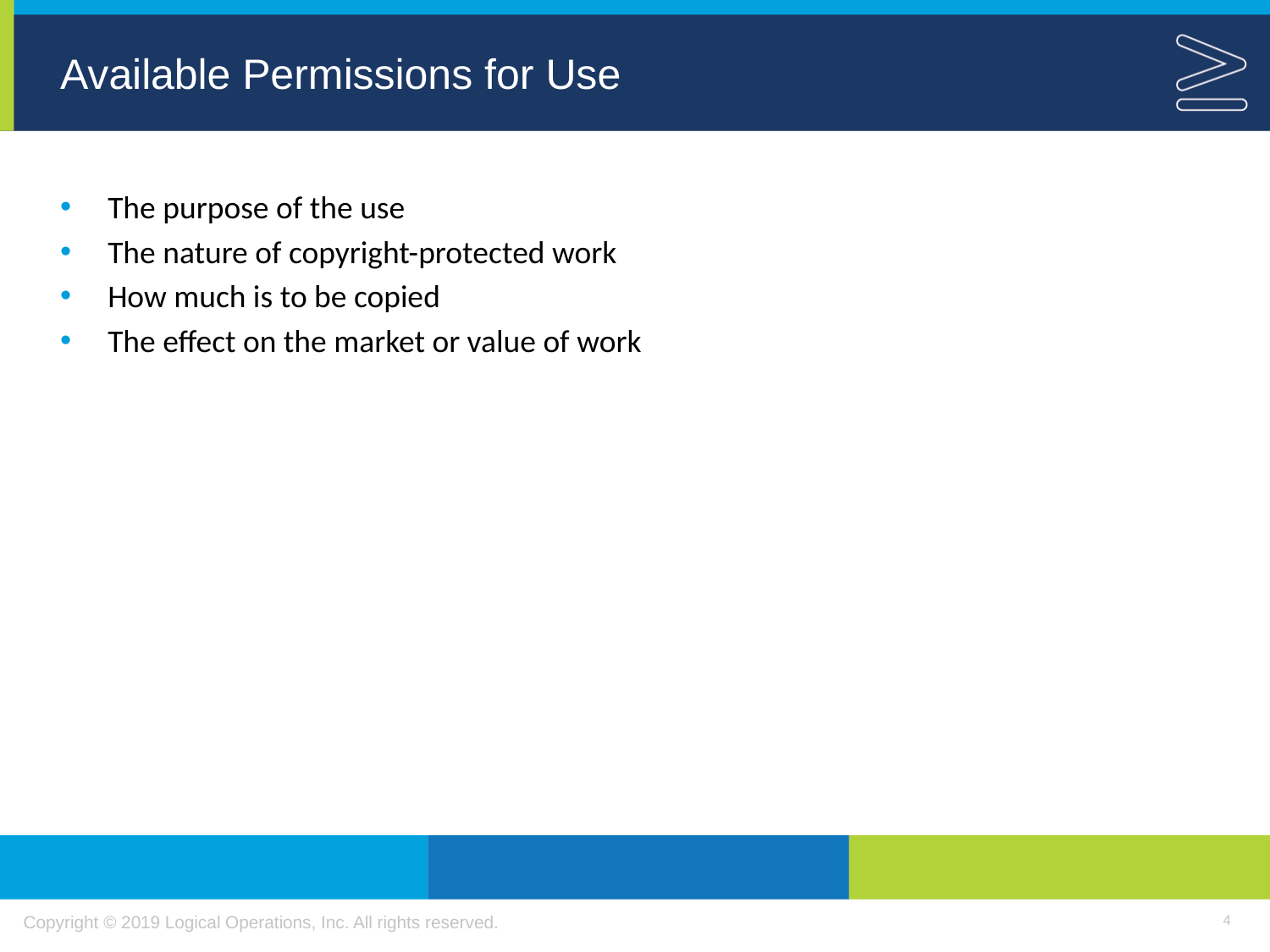

# Available Permissions for Use
The purpose of the use
The nature of copyright-protected work
How much is to be copied
The effect on the market or value of work

4